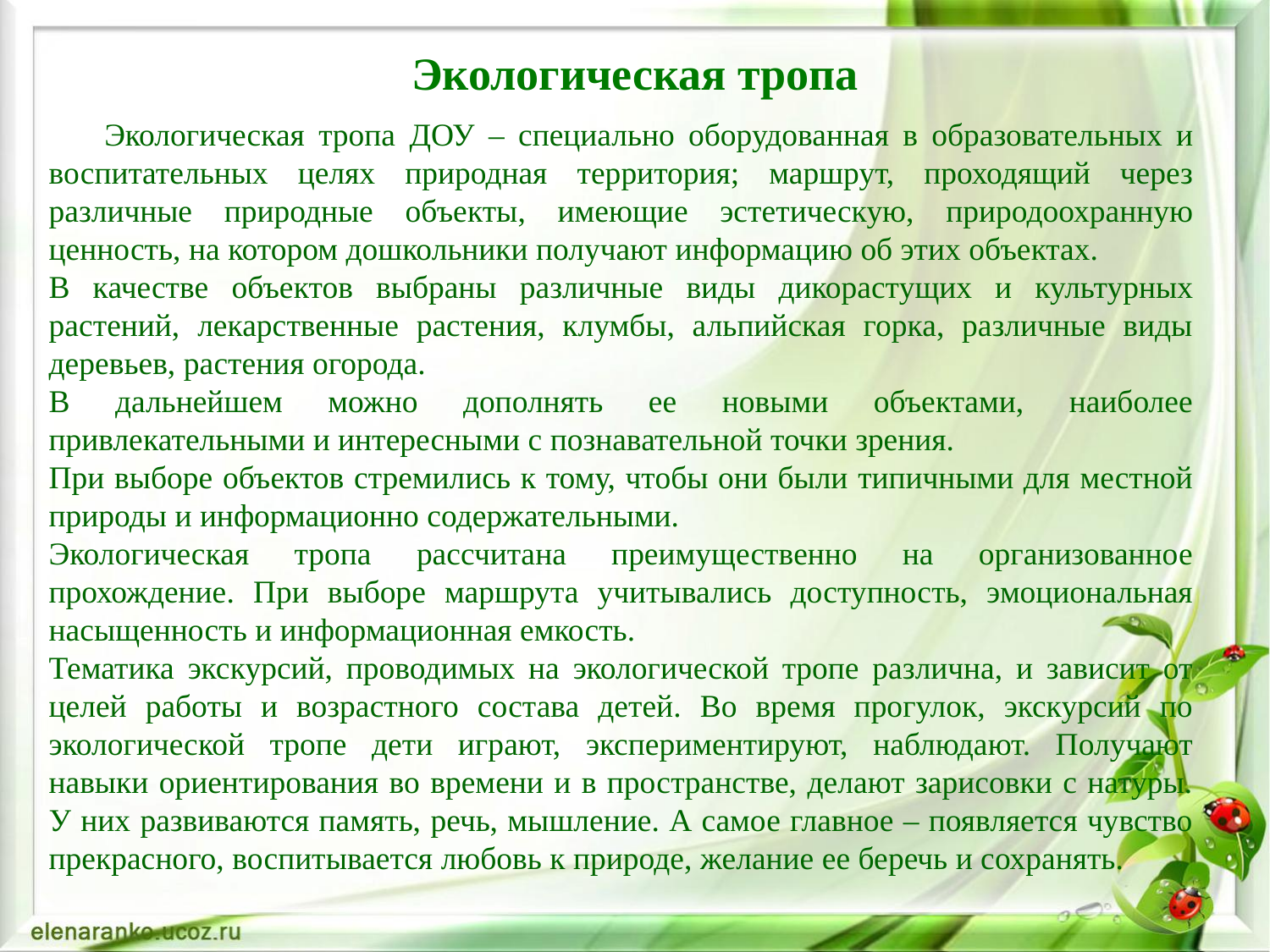

# Экологическая тропа
    Экологическая тропа ДОУ – специально оборудованная в образовательных и воспитательных целях природная территория; маршрут, проходящий через различные природные объекты, имеющие эстетическую, природоохранную ценность, на котором дошкольники получают информацию об этих объектах.
В качестве объектов выбраны различные виды дикорастущих и культурных растений, лекарственные растения, клумбы, альпийская горка, различные виды деревьев, растения огорода.
В дальнейшем можно дополнять ее новыми объектами, наиболее привлекательными и интересными с познавательной точки зрения.
При выборе объектов стремились к тому, чтобы они были типичными для местной природы и информационно содержательными.
Экологическая тропа рассчитана преимущественно на организованное прохождение. При выборе маршрута учитывались доступность, эмоциональная насыщенность и информационная емкость.
Тематика экскурсий, проводимых на экологической тропе различна, и зависит от целей работы и возрастного состава детей. Во время прогулок, экскурсий по экологической тропе дети играют, экспериментируют, наблюдают. Получают навыки ориентирования во времени и в пространстве, делают зарисовки с натуры. У них развиваются память, речь, мышление. А самое главное – появляется чувство прекрасного, воспитывается любовь к природе, желание ее беречь и сохранять.